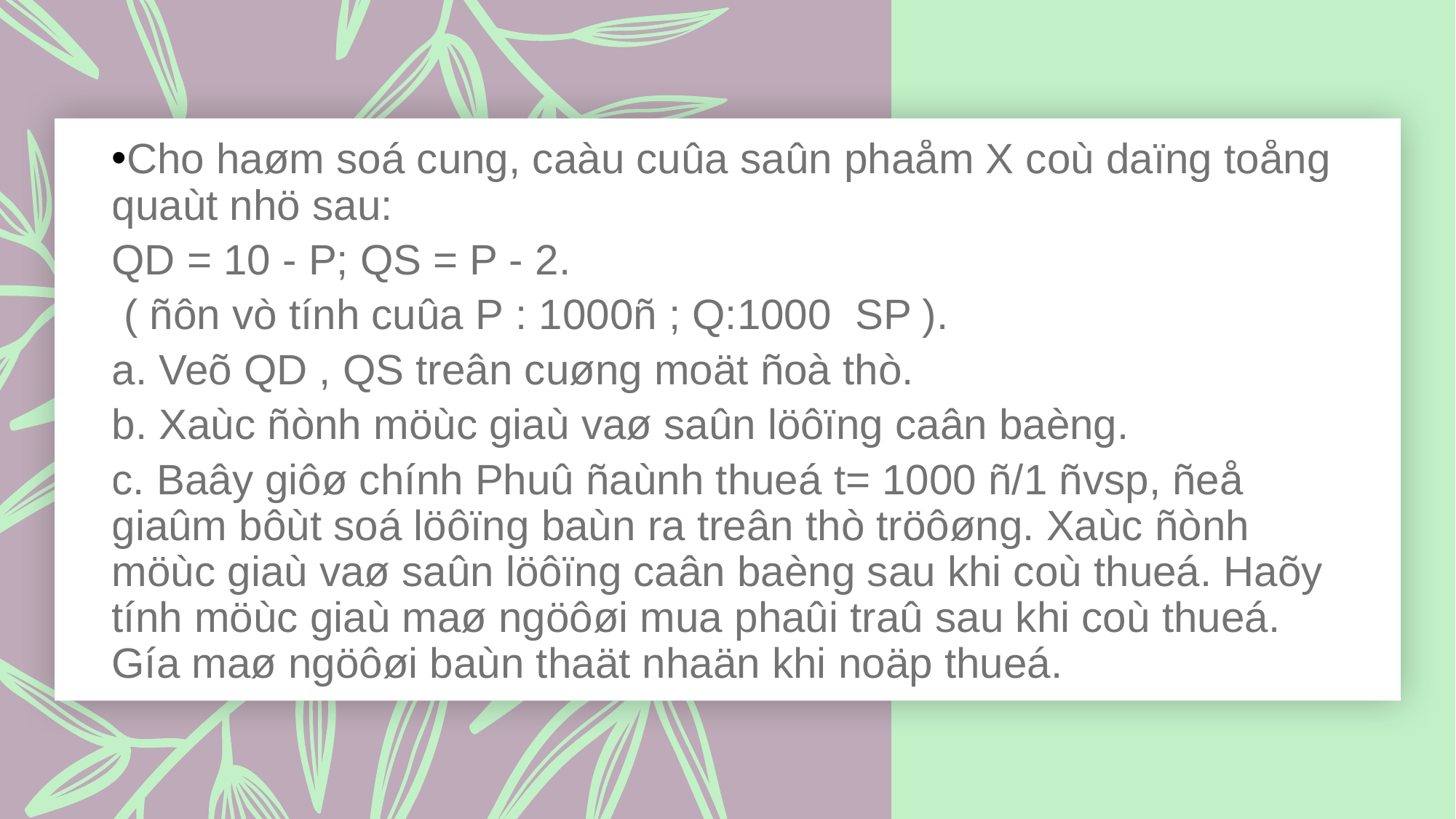

Cho haøm soá cung, caàu cuûa saûn phaåm X coù daïng toång quaùt nhö sau:
QD = 10 - P; QS = P - 2.
 ( ñôn vò tính cuûa P : 1000ñ ; Q:1000  SP ).
a. Veõ QD , QS treân cuøng moät ñoà thò.
b. Xaùc ñònh möùc giaù vaø saûn löôïng caân baèng.
c. Baây giôø chính Phuû ñaùnh thueá t= 1000 ñ/1 ñvsp, ñeå giaûm bôùt soá löôïng baùn ra treân thò tröôøng. Xaùc ñònh möùc giaù vaø saûn löôïng caân baèng sau khi coù thueá. Haõy tính möùc giaù maø ngöôøi mua phaûi traû sau khi coù thueá. Gía maø ngöôøi baùn thaät nhaän khi noäp thueá.